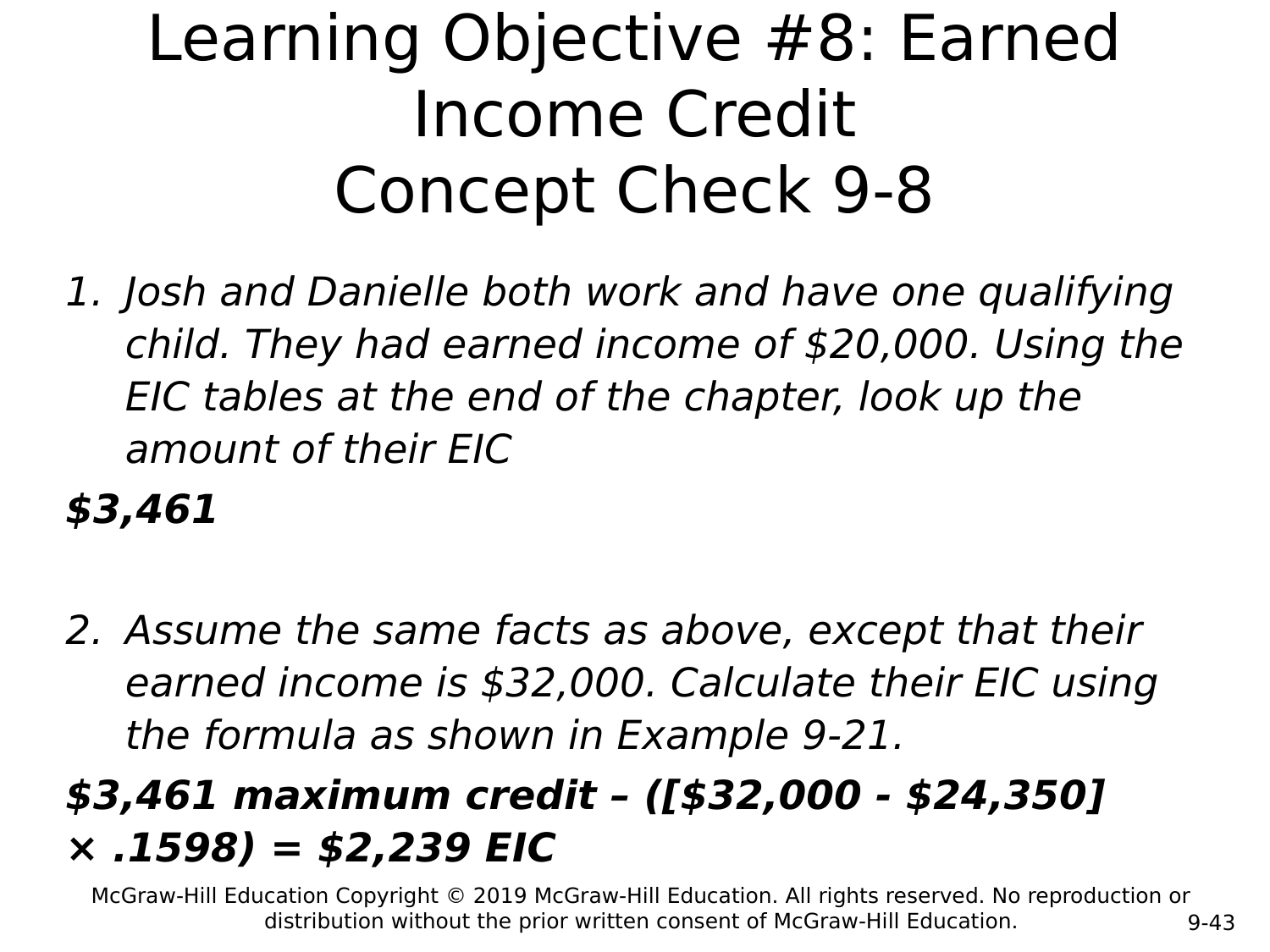

# Learning Objective #8: Earned Income Credit Concept Check 9-8
Josh and Danielle both work and have one qualifying child. They had earned income of $20,000. Using the EIC tables at the end of the chapter, look up the amount of their EIC
$3,461

Assume the same facts as above, except that their earned income is $32,000. Calculate their EIC using the formula as shown in Example 9-21.
$3,461 maximum credit – ([$32,000 - $24,350] × .1598) = $2,239 EIC
McGraw-Hill Education Copyright © 2019 McGraw-Hill Education. All rights reserved. No reproduction or distribution without the prior written consent of McGraw-Hill Education.
9-43